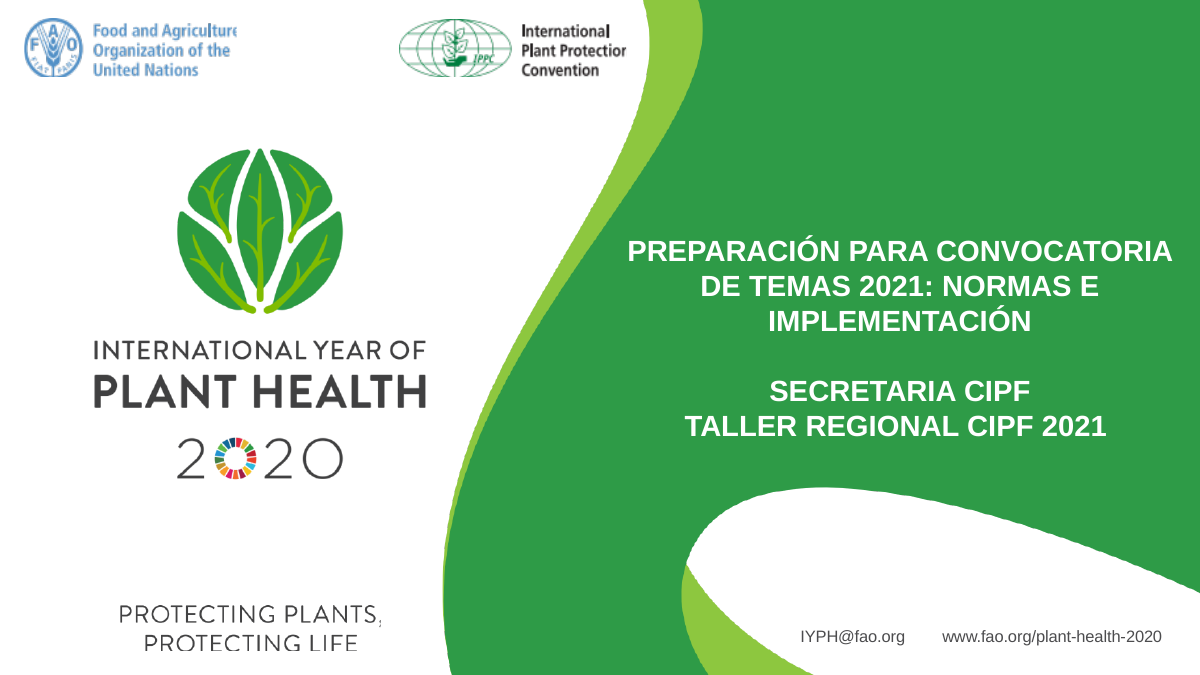

# Preparación PARA CONVOCATORIA DE TEMAS 2021: NORMAS e Implementación Secretaria CIPF TALLER Regional CIPF 2021